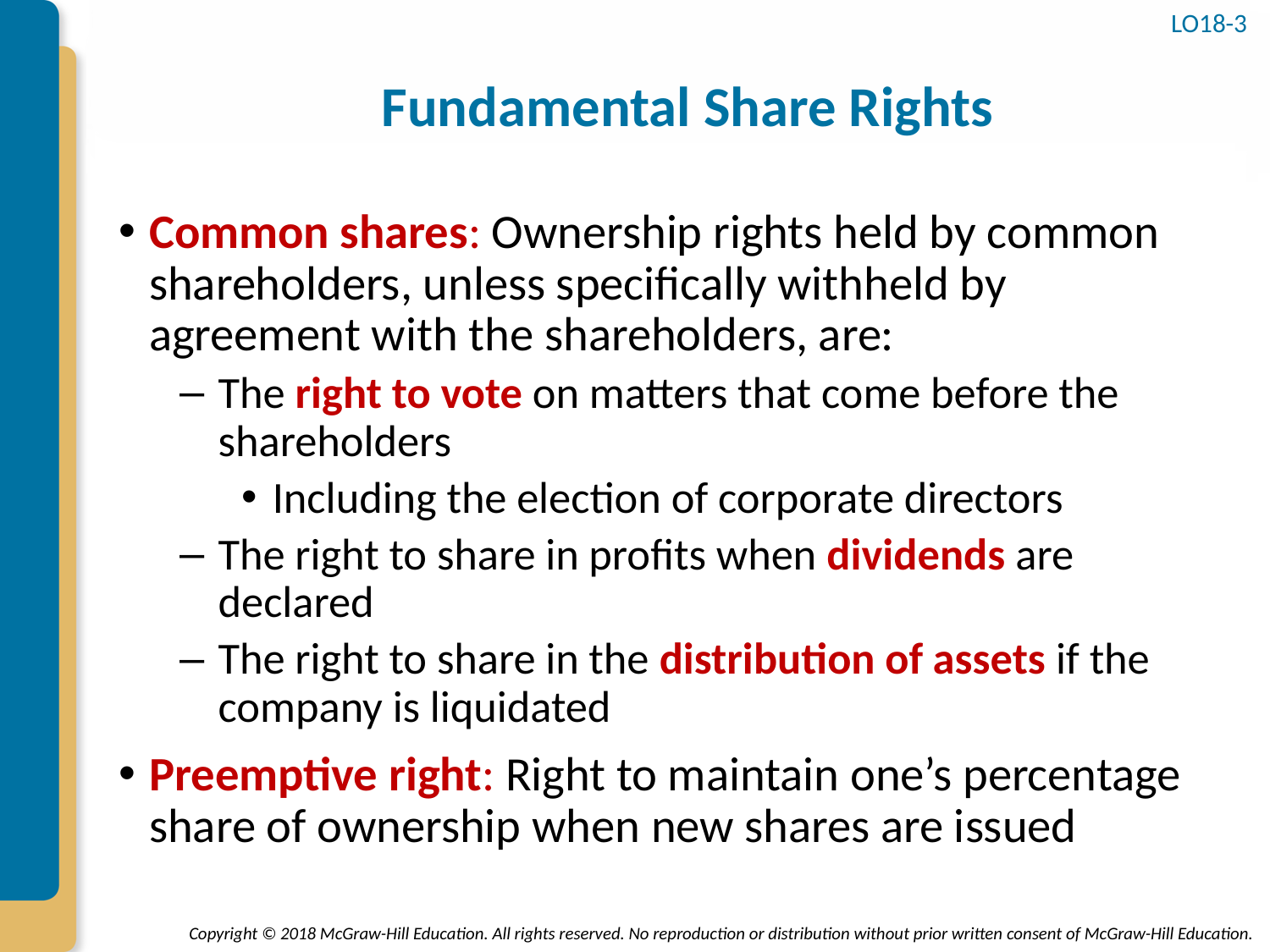

# Fundamental Share Rights
LO18-3
Common shares: Ownership rights held by common shareholders, unless specifically withheld by agreement with the shareholders, are:
The right to vote on matters that come before the shareholders
Including the election of corporate directors
The right to share in profits when dividends are declared
The right to share in the distribution of assets if the company is liquidated
Preemptive right: Right to maintain one’s percentage share of ownership when new shares are issued